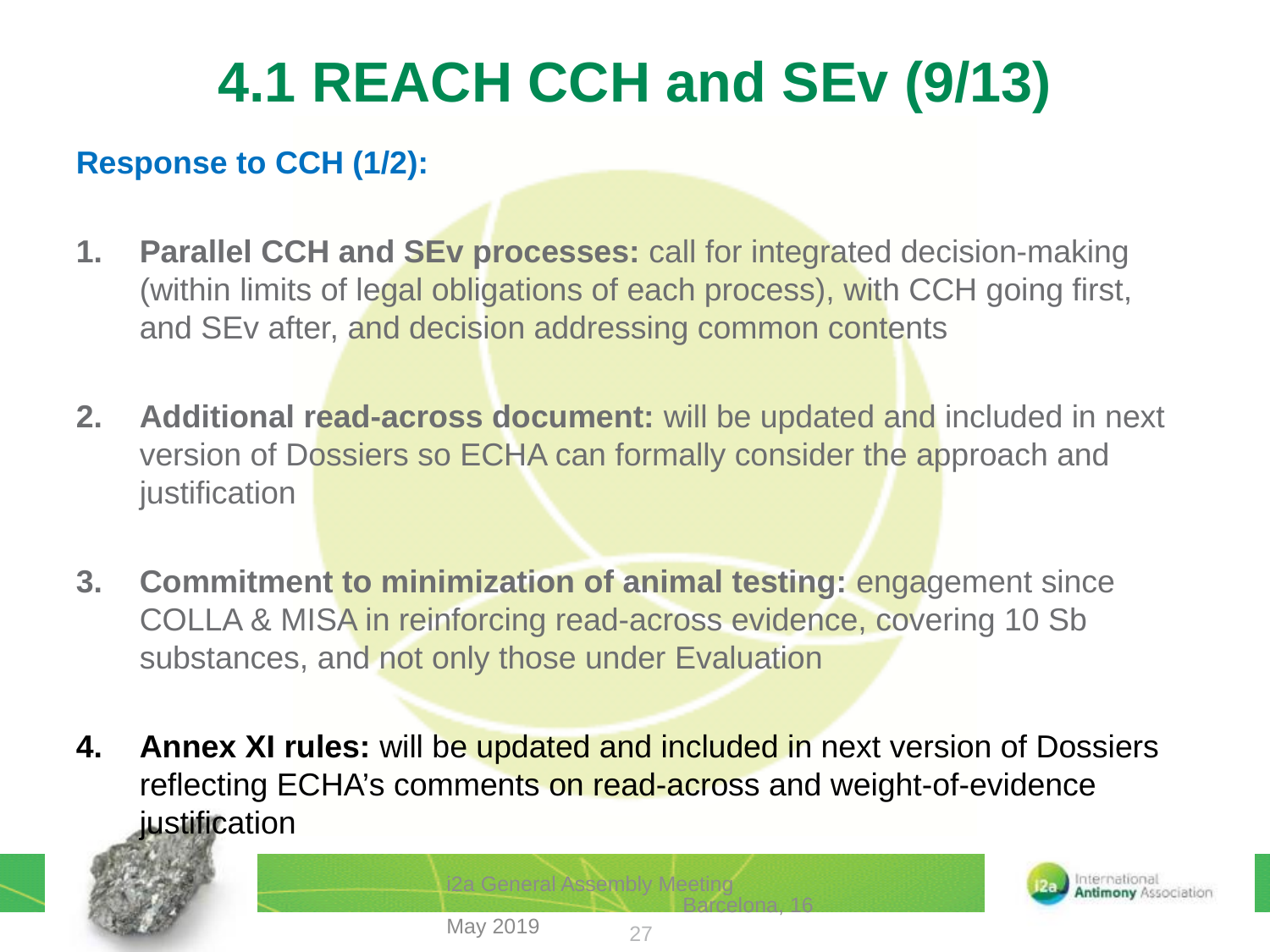

# 4.1 REACH CCH and SEv (9/13)
Response to CCH (1/2):

Parallel CCH and SEv processes: call for integrated decision-making (within limits of legal obligations of each process), with CCH going first, and SEv after, and decision addressing common contents

Additional read-across document: will be updated and included in next version of Dossiers so ECHA can formally consider the approach and justification

Commitment to minimization of animal testing: engagement since COLLA & MISA in reinforcing read-across evidence, covering 10 Sb substances, and not only those under Evaluation

Annex XI rules: will be updated and included in next version of Dossiers reflecting ECHA’s comments on read-across and weight-of-evidence justification
i2a General Assembly Meeting                                                       Barcelona, 16 May 2019
27